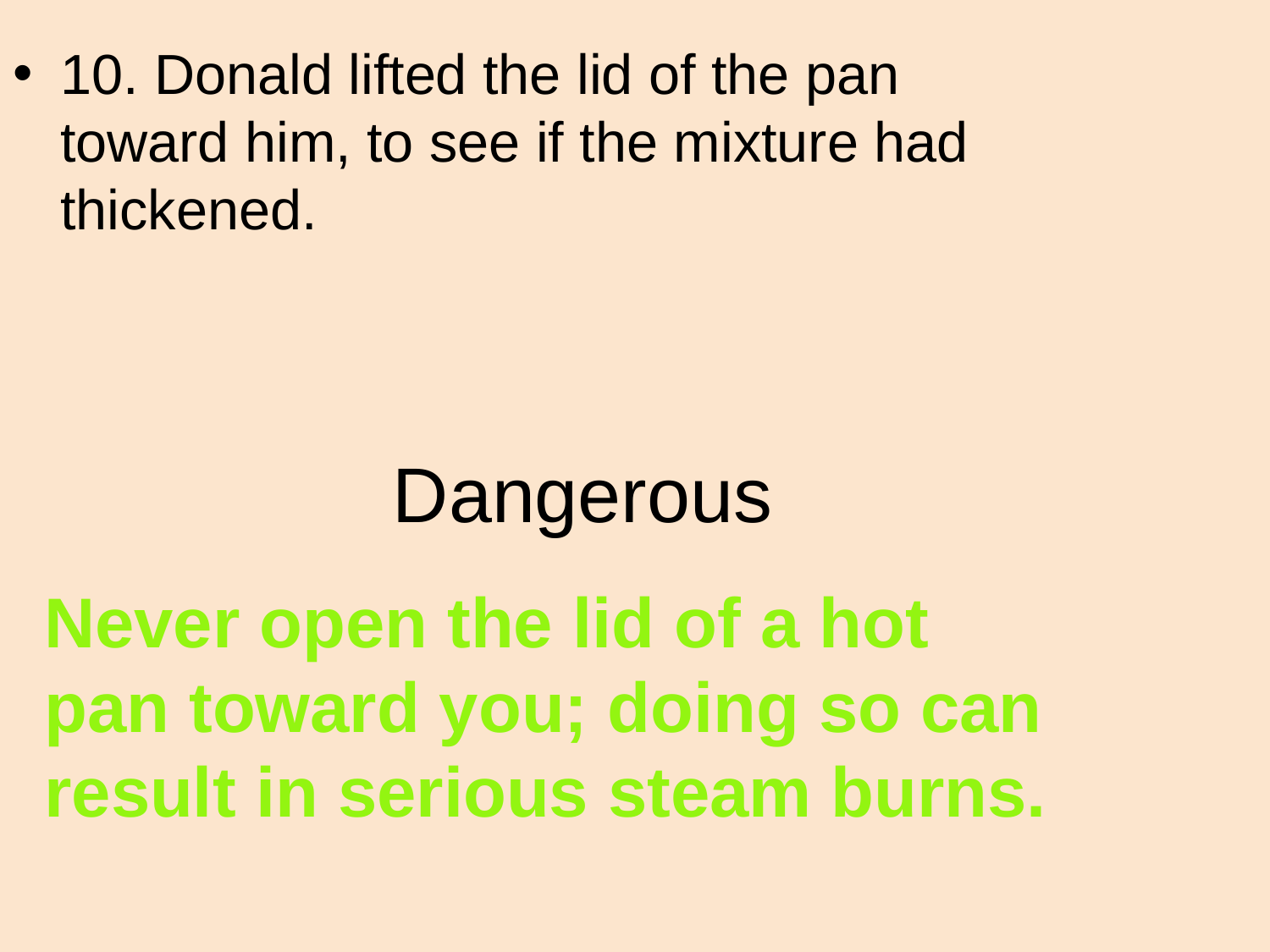

10. Donald lifted the lid of the pan toward him, to see if the mixture had thickened.
# Dangerous
Never open the lid of a hot pan toward you; doing so can result in serious steam burns.